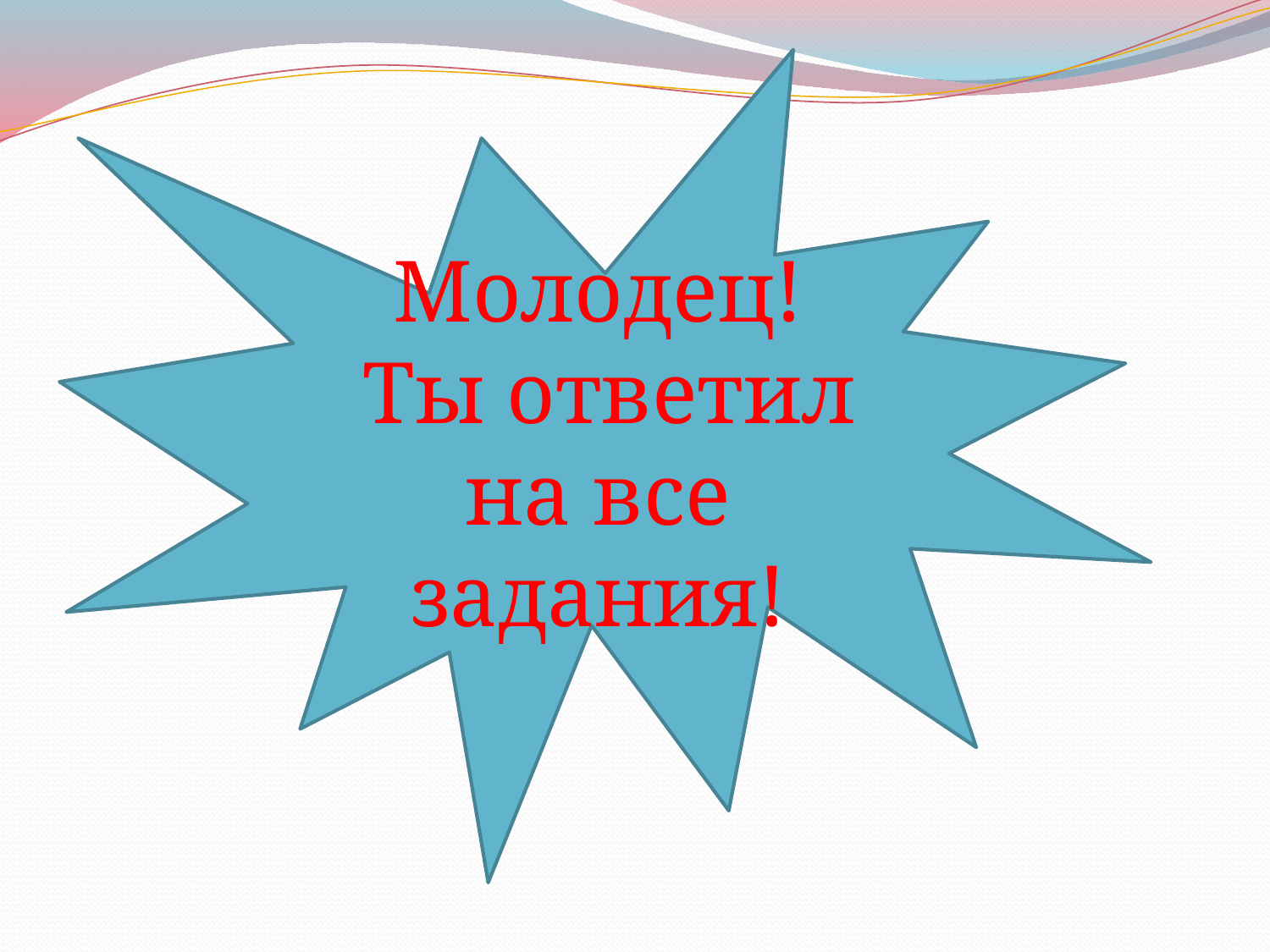

#
Молодец!
 Ты ответил на все задания!